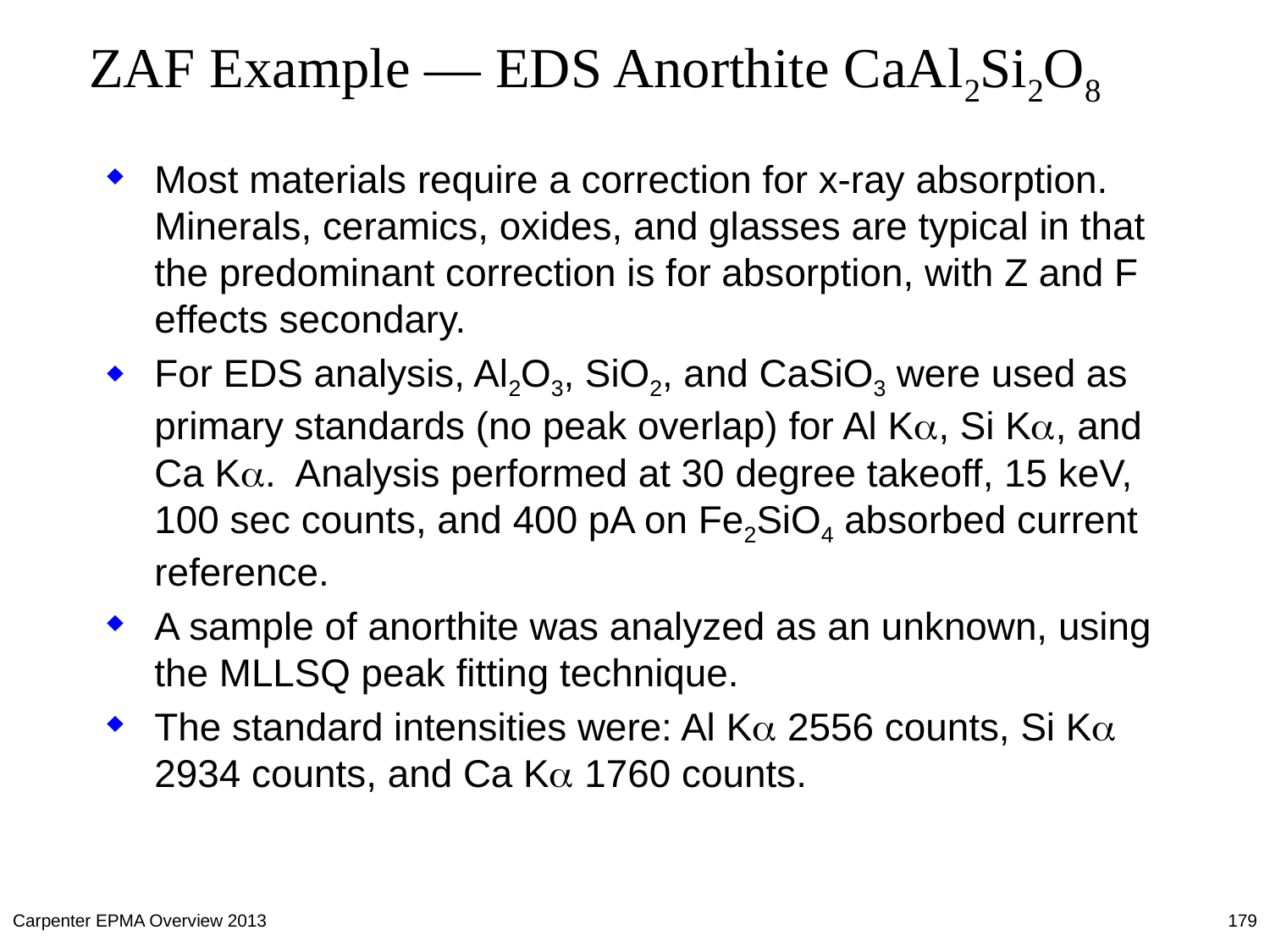

# ZAF Example — EDS Anorthite CaAl2Si2O8
Most materials require a correction for x-ray absorption.  Minerals, ceramics, oxides, and glasses are typical in that the predominant correction is for absorption, with Z and F effects secondary.
For EDS analysis, Al2O3, SiO2, and CaSiO3 were used as primary standards (no peak overlap) for Al Kα, Si Kα, and Ca Kα.  Analysis performed at 30 degree takeoff, 15 keV, 100 sec counts, and 400 pA on Fe2SiO4 absorbed current reference.
A sample of anorthite was analyzed as an unknown, using the MLLSQ peak fitting technique.
The standard intensities were: Al Kα 2556 counts, Si Kα 2934 counts, and Ca Kα 1760 counts.

Carpenter EPMA Overview 2013
179